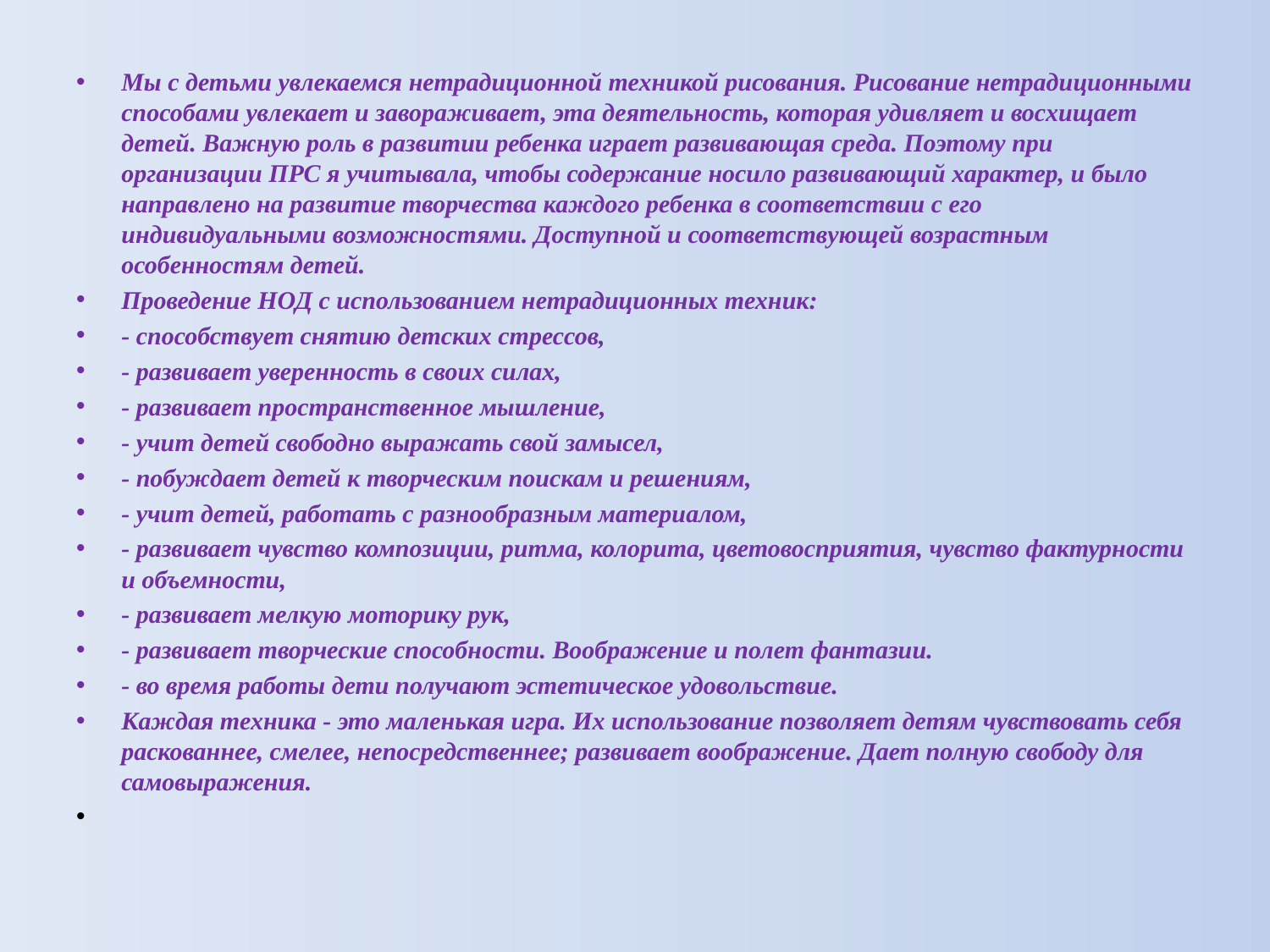

Мы с детьми увлекаемся нетрадиционной техникой рисования. Рисование нетрадиционными способами увлекает и завораживает, эта деятельность, которая удивляет и восхищает детей. Важную роль в развитии ребенка играет развивающая среда. Поэтому при организации ПРС я учитывала, чтобы содержание носило развивающий характер, и было направлено на развитие творчества каждого ребенка в соответствии с его индивидуальными возможностями. Доступной и соответствующей возрастным  особенностям детей.
Проведение НОД с использованием нетрадиционных техник:
- способствует снятию детских стрессов,
- развивает уверенность в своих силах,
- развивает пространственное мышление,
- учит детей свободно выражать свой замысел,
- побуждает детей к творческим поискам и решениям,
- учит детей, работать с разнообразным материалом,
- развивает чувство композиции, ритма, колорита, цветовосприятия, чувство фактурности и объемности,
- развивает мелкую моторику рук,
- развивает творческие способности. Воображение и полет фантазии.
- во время работы дети получают эстетическое удовольствие.
Каждая техника - это маленькая игра. Их использование позволяет детям чувствовать себя раскованнее, смелее, непосредственнее; развивает воображение. Дает полную свободу для самовыражения.